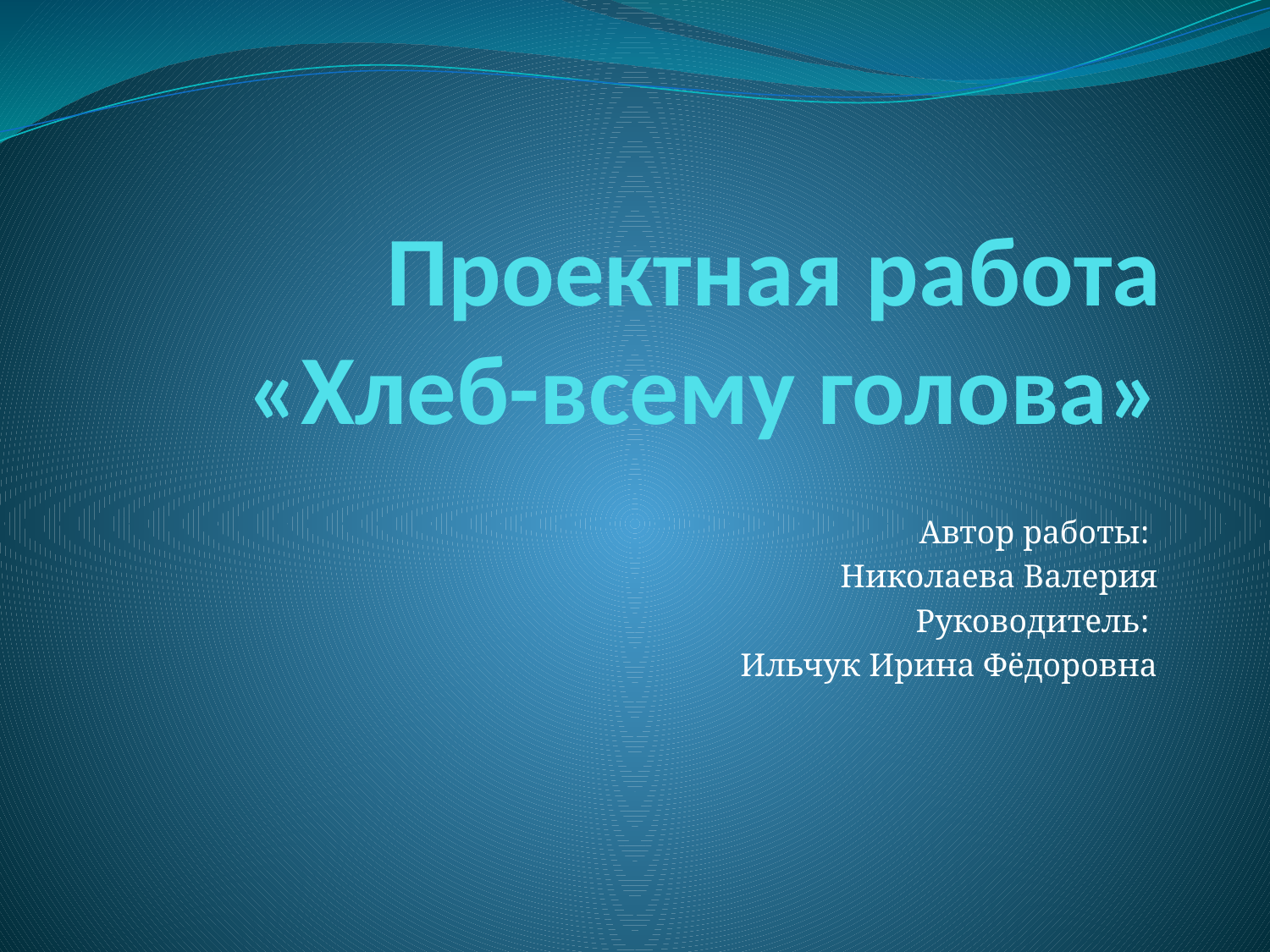

# Проектная работа «Хлеб-всему голова»
Автор работы:
Николаева Валерия
Руководитель:
Ильчук Ирина Фёдоровна